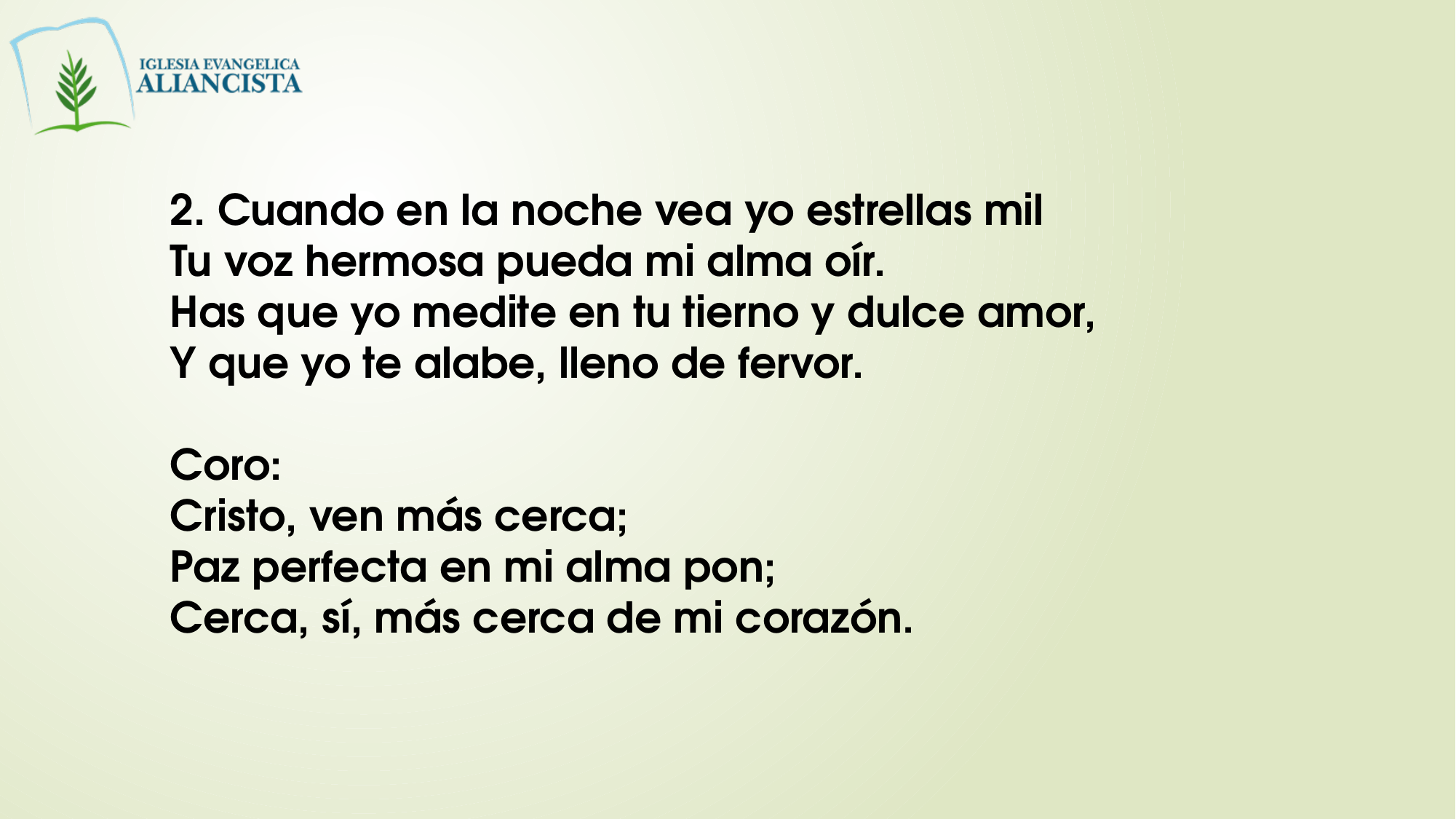

2. Cuando en la noche vea yo estrellas mil
Tu voz hermosa pueda mi alma oír.
Has que yo medite en tu tierno y dulce amor,
Y que yo te alabe, lleno de fervor.

Coro:
Cristo, ven más cerca;
Paz perfecta en mi alma pon;
Cerca, sí, más cerca de mi corazón.